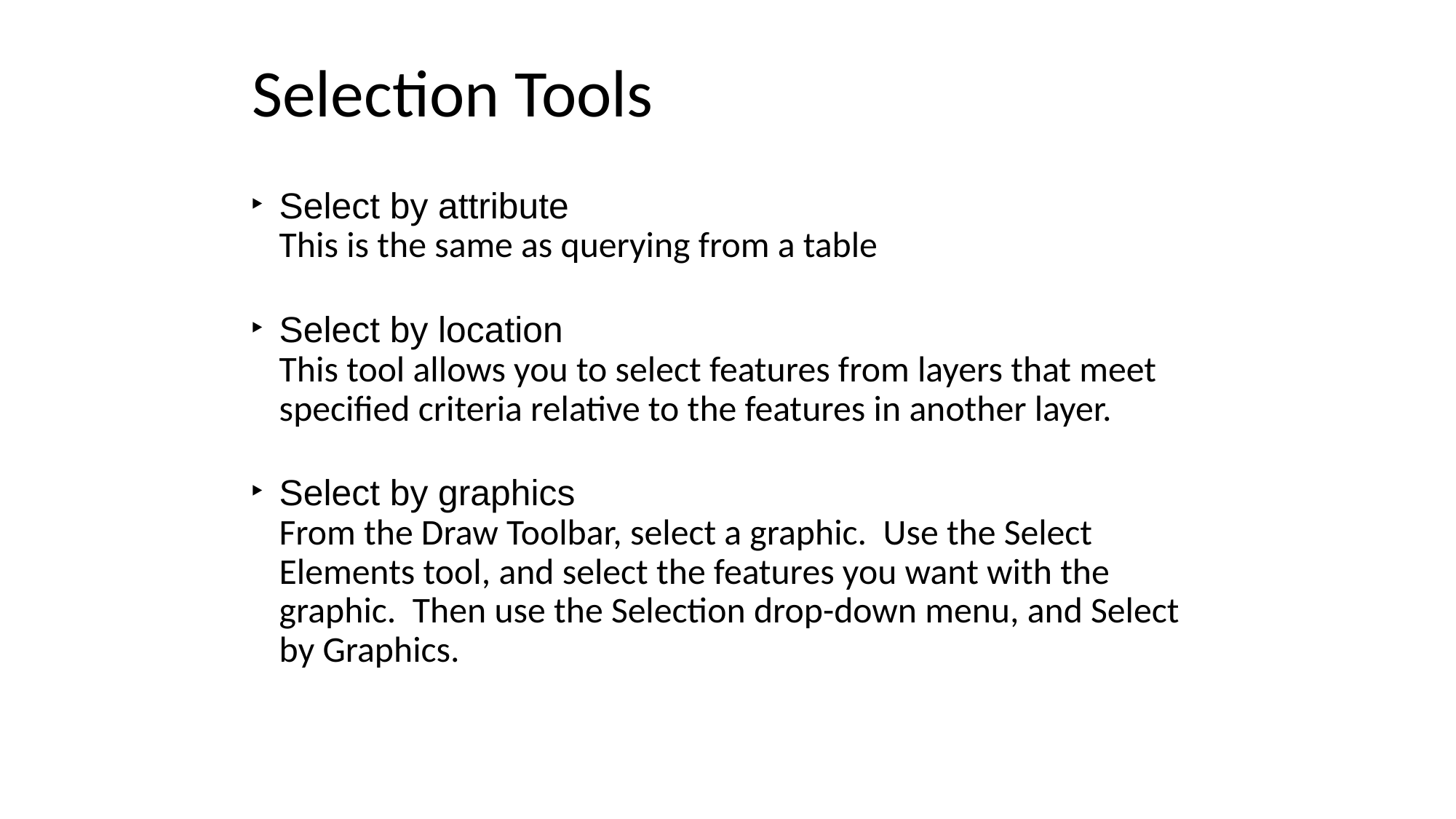

# Selection Tools
Select by attribute
This is the same as querying from a table
Select by location
This tool allows you to select features from layers that meet specified criteria relative to the features in another layer.
Select by graphics
From the Draw Toolbar, select a graphic.  Use the Select Elements tool, and select the features you want with the graphic.  Then use the Selection drop-down menu, and Select by Graphics.